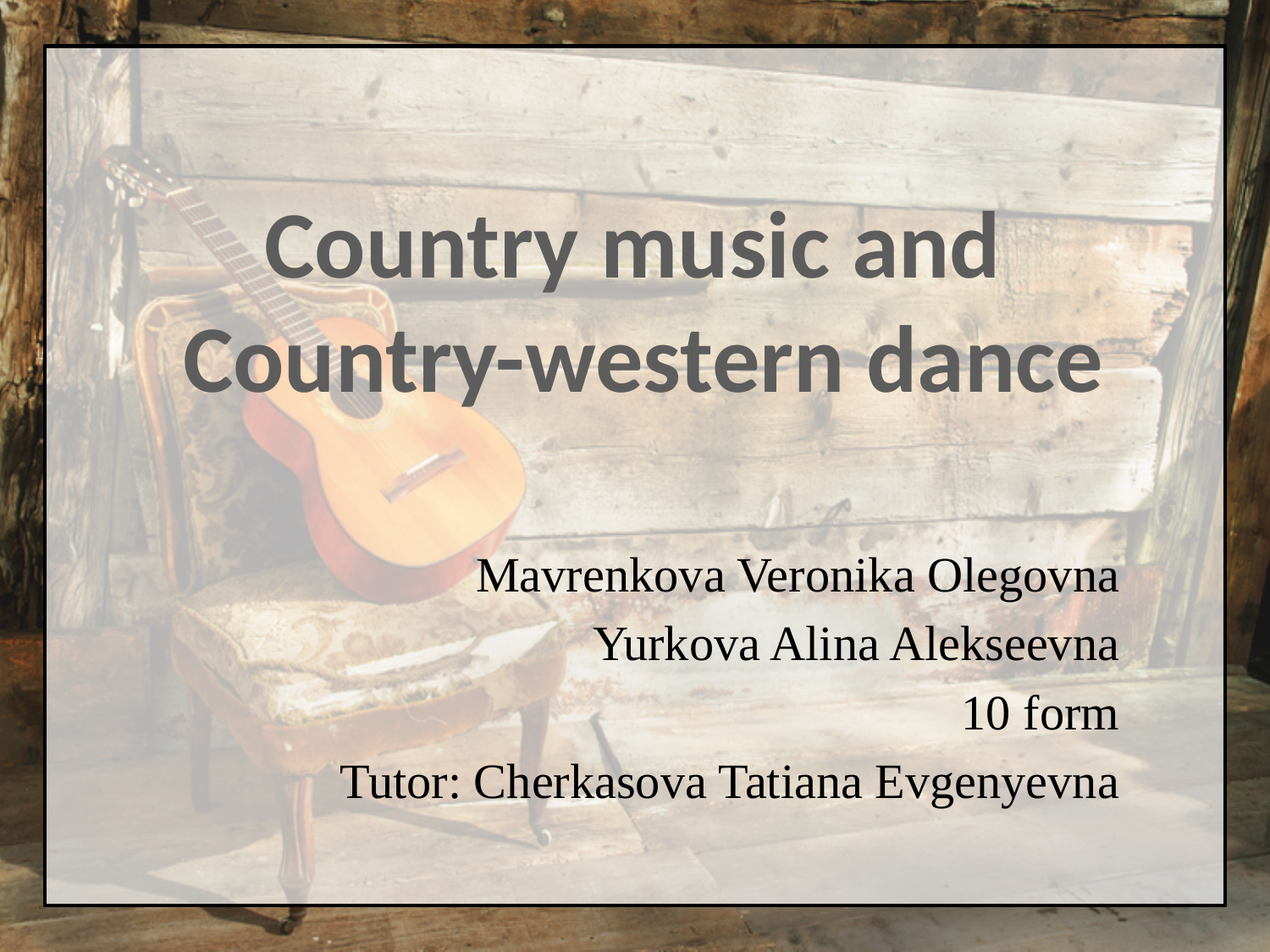

Country music and
Country-western dance
Mavrenkova Veronika Olegovna
Yurkova Alina Alekseevna
10 form
Tutor: Cherkasova Tatiana Evgenyevna